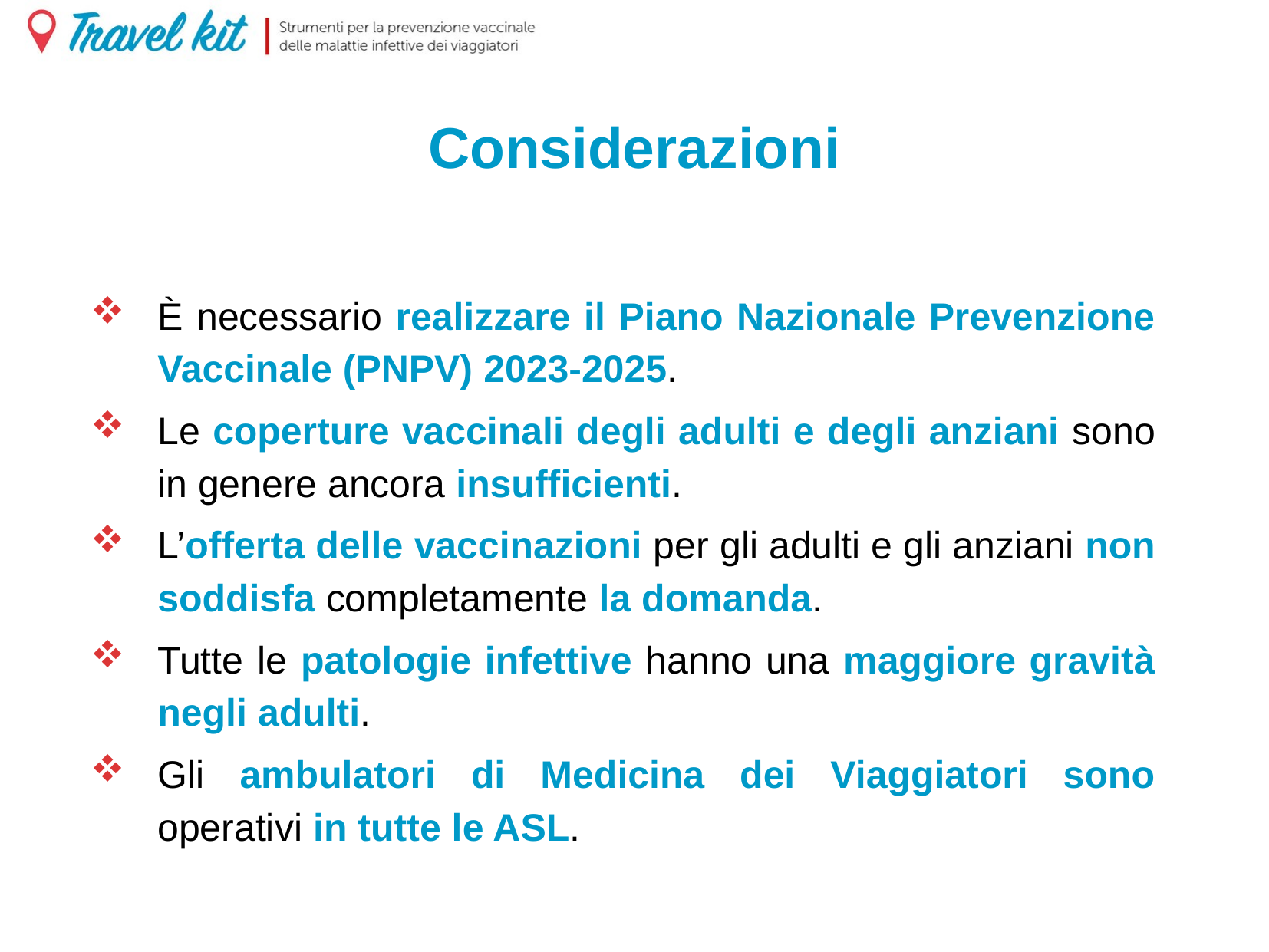

# Considerazioni
È necessario realizzare il Piano Nazionale Prevenzione Vaccinale (PNPV) 2023-2025.
Le coperture vaccinali degli adulti e degli anziani sono in genere ancora insufficienti.
L’offerta delle vaccinazioni per gli adulti e gli anziani non soddisfa completamente la domanda.
Tutte le patologie infettive hanno una maggiore gravità negli adulti.
Gli ambulatori di Medicina dei Viaggiatori sono operativi in tutte le ASL.